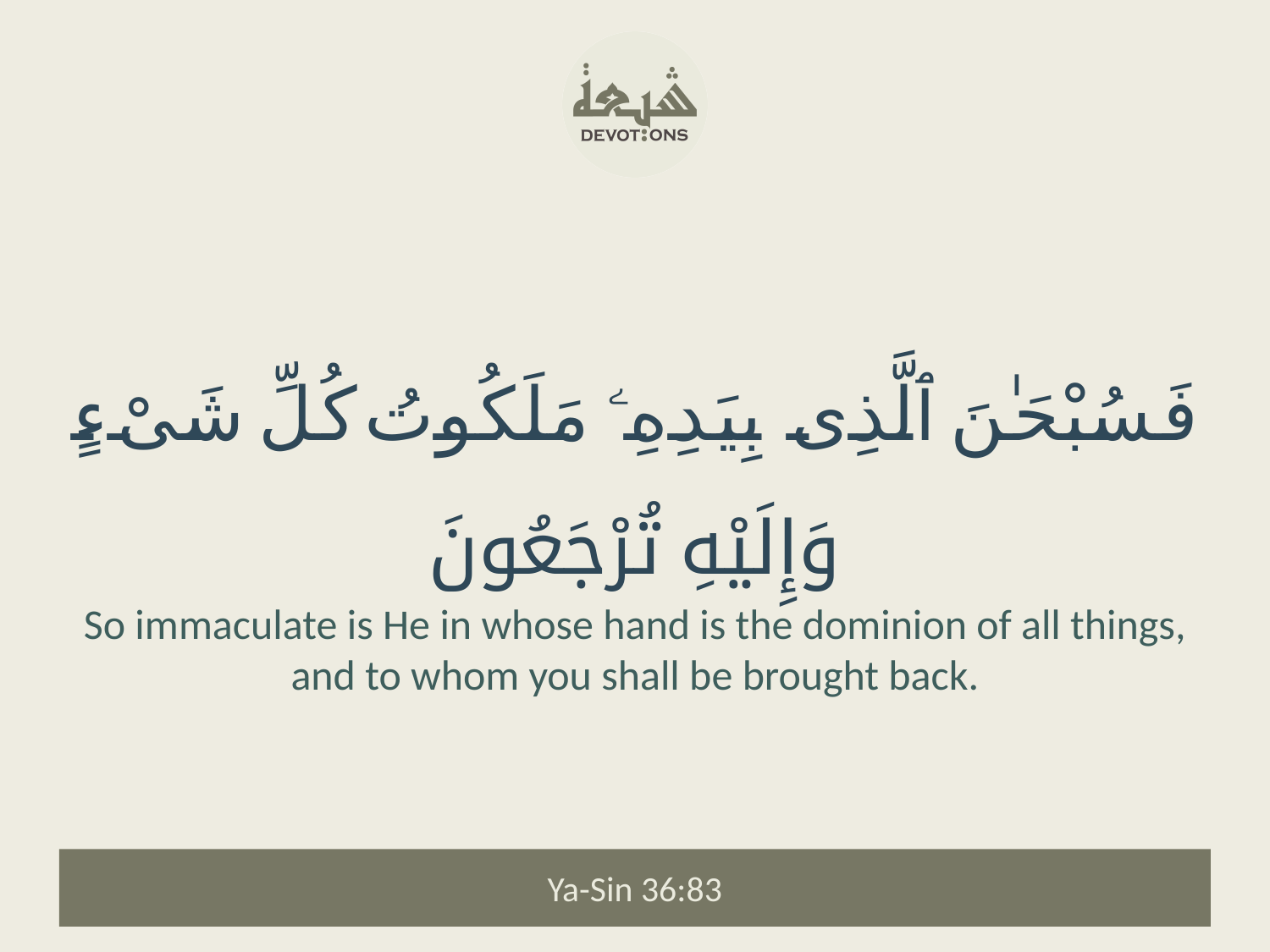

فَسُبْحَـٰنَ ٱلَّذِى بِيَدِهِۦ مَلَكُوتُ كُلِّ شَىْءٍ وَإِلَيْهِ تُرْجَعُونَ
So immaculate is He in whose hand is the dominion of all things, and to whom you shall be brought back.
Ya-Sin 36:83